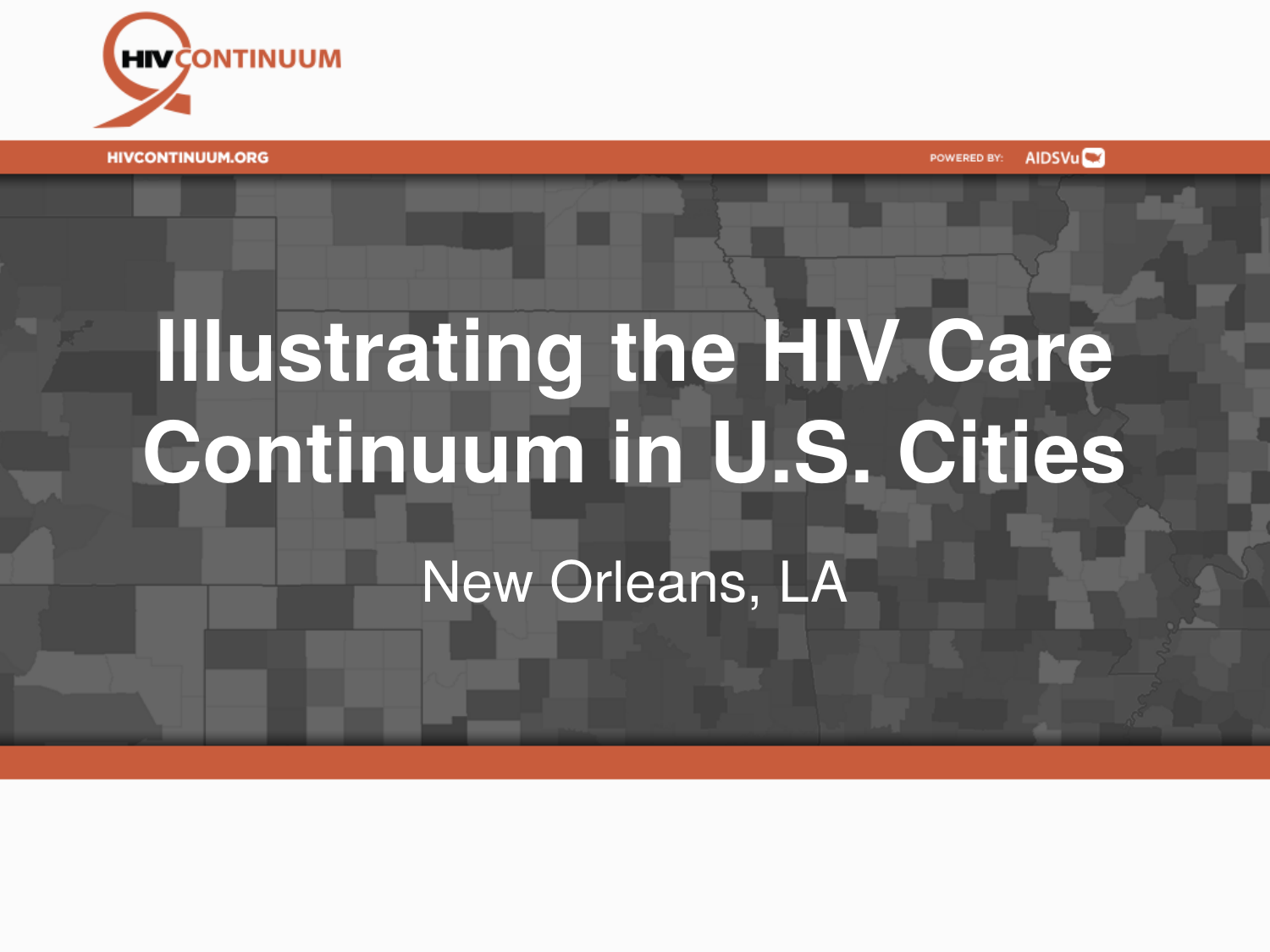

# Illustrating the HIV Care Continuum in U.S. Cities
New Orleans, LA